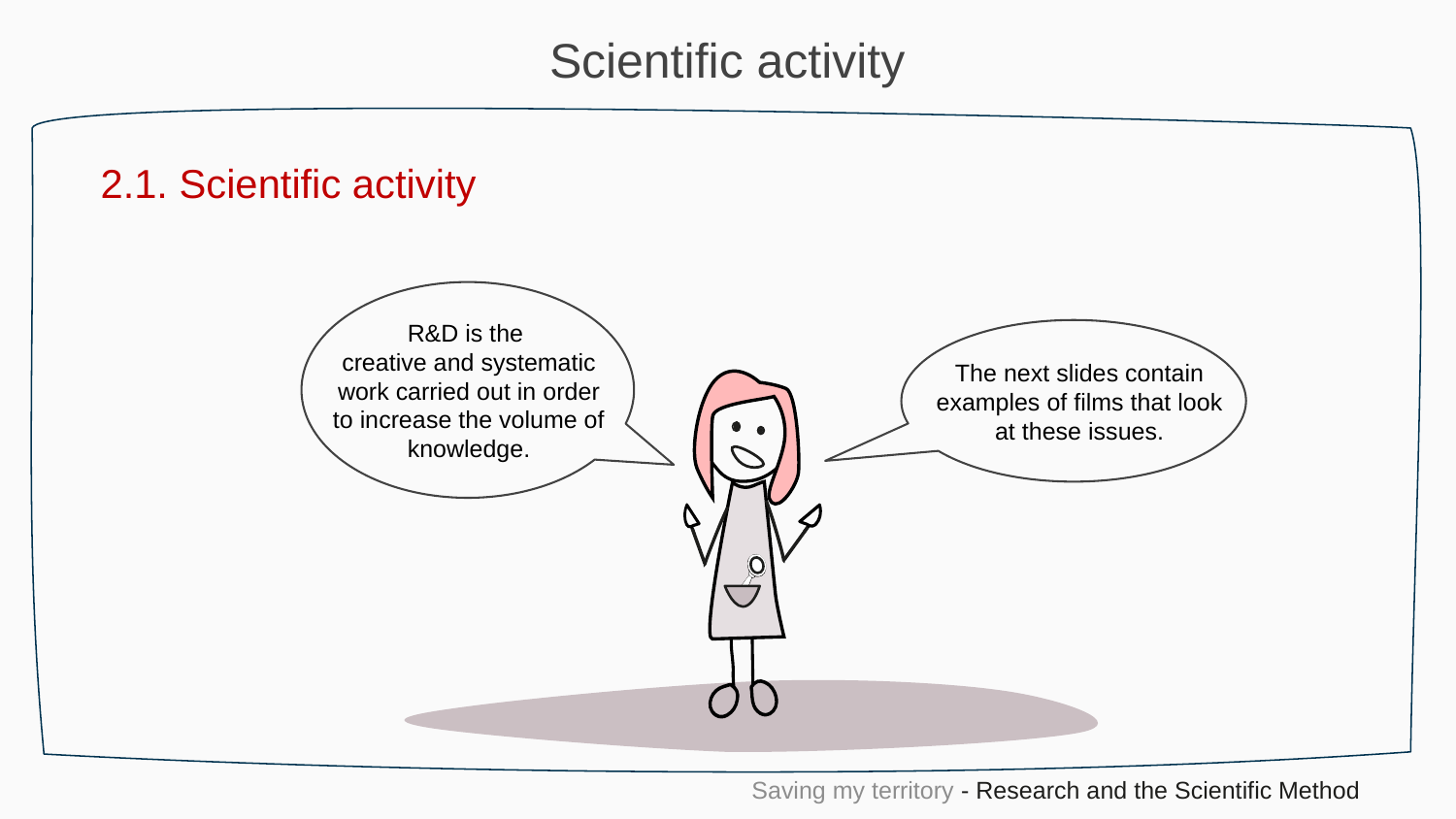

Scientific activity

2.1. Scientific activity

R&D is the
creative and systematic work carried out in order to increase the volume of knowledge.

The next slides contain examples of films that look at these issues.

Saving my territory - Research and the Scientific Method